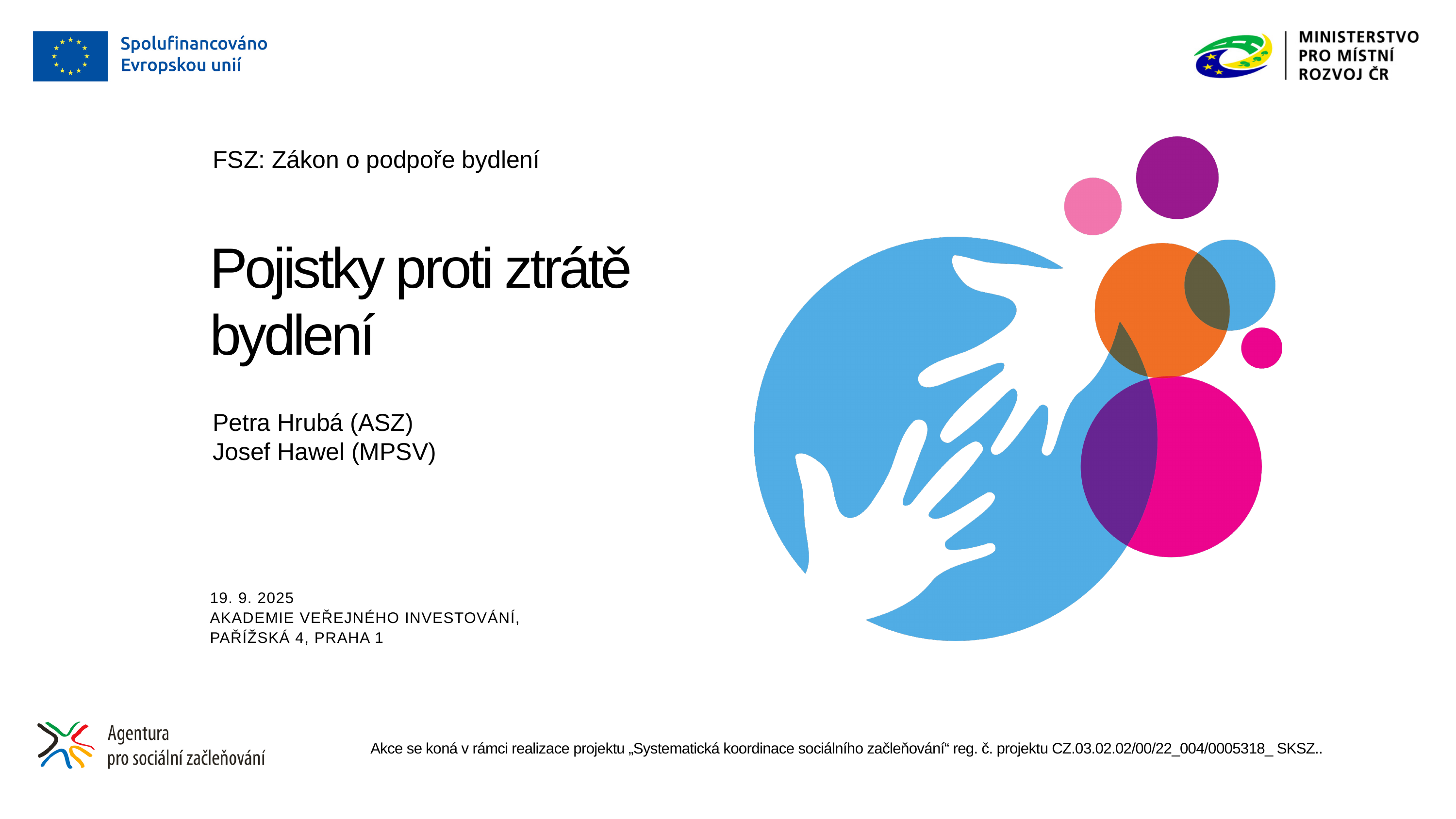

FSZ: Zákon o podpoře bydlení
Pojistky proti ztrátě bydlení
Petra Hrubá (ASZ)
Josef Hawel (MPSV)
19. 9. 2025
AKADEMIE VEŘEJNÉHO INVESTOVÁNÍ,
PAŘÍŽSKÁ 4, PRAHA 1